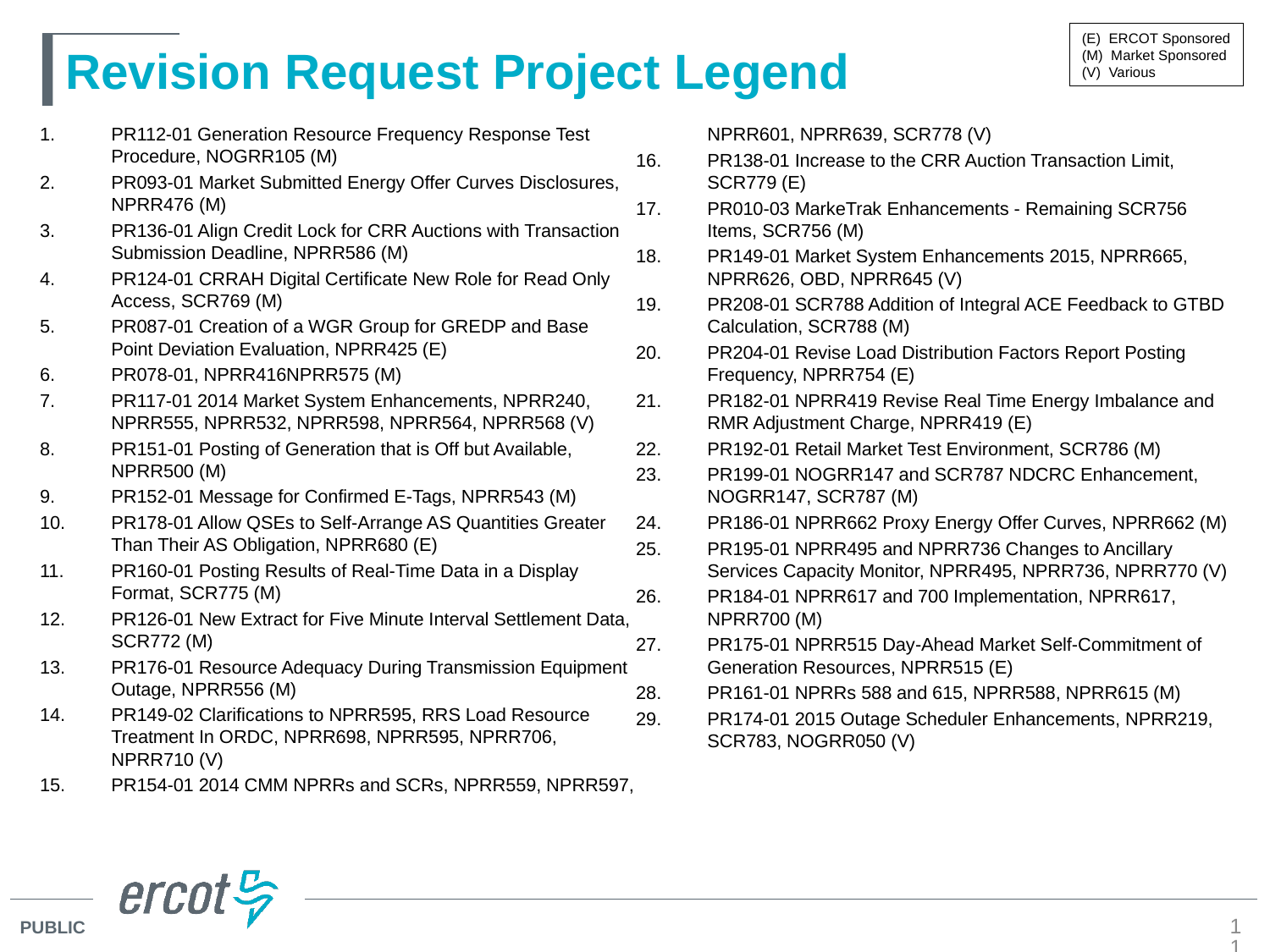

(E)  ERCOT Sponsored
(M)  Market Sponsored
(V)  Various
# Revision Request Project Legend
PR112-01 Generation Resource Frequency Response Test Procedure, NOGRR105 (M)
PR093-01 Market Submitted Energy Offer Curves Disclosures, NPRR476 (M)
PR136-01 Align Credit Lock for CRR Auctions with Transaction Submission Deadline, NPRR586 (M)
PR124-01 CRRAH Digital Certificate New Role for Read Only Access, SCR769 (M)
PR087-01 Creation of a WGR Group for GREDP and Base Point Deviation Evaluation, NPRR425 (E)
PR078-01, NPRR416NPRR575 (M)
PR117-01 2014 Market System Enhancements, NPRR240, NPRR555, NPRR532, NPRR598, NPRR564, NPRR568 (V)
PR151-01 Posting of Generation that is Off but Available, NPRR500 (M)
PR152-01 Message for Confirmed E-Tags, NPRR543 (M)
PR178-01 Allow QSEs to Self-Arrange AS Quantities Greater Than Their AS Obligation, NPRR680 (E)
PR160-01 Posting Results of Real-Time Data in a Display Format, SCR775 (M)
PR126-01 New Extract for Five Minute Interval Settlement Data, SCR772 (M)
PR176-01 Resource Adequacy During Transmission Equipment Outage, NPRR556 (M)
PR149-02 Clarifications to NPRR595, RRS Load Resource Treatment In ORDC, NPRR698, NPRR595, NPRR706, NPRR710 (V)
PR154-01 2014 CMM NPRRs and SCRs, NPRR559, NPRR597, NPRR601, NPRR639, SCR778 (V)
PR138-01 Increase to the CRR Auction Transaction Limit, SCR779 (E)
PR010-03 MarkeTrak Enhancements - Remaining SCR756 Items, SCR756 (M)
PR149-01 Market System Enhancements 2015, NPRR665, NPRR626, OBD, NPRR645 (V)
PR208-01 SCR788 Addition of Integral ACE Feedback to GTBD Calculation, SCR788 (M)
PR204-01 Revise Load Distribution Factors Report Posting Frequency, NPRR754 (E)
PR182-01 NPRR419 Revise Real Time Energy Imbalance and RMR Adjustment Charge, NPRR419 (E)
PR192-01 Retail Market Test Environment, SCR786 (M)
PR199-01 NOGRR147 and SCR787 NDCRC Enhancement, NOGRR147, SCR787 (M)
PR186-01 NPRR662 Proxy Energy Offer Curves, NPRR662 (M)
PR195-01 NPRR495 and NPRR736 Changes to Ancillary Services Capacity Monitor, NPRR495, NPRR736, NPRR770 (V)
PR184-01 NPRR617 and 700 Implementation, NPRR617, NPRR700 (M)
PR175-01 NPRR515 Day-Ahead Market Self-Commitment of Generation Resources, NPRR515 (E)
PR161-01 NPRRs 588 and 615, NPRR588, NPRR615 (M)
PR174-01 2015 Outage Scheduler Enhancements, NPRR219, SCR783, NOGRR050 (V)
11